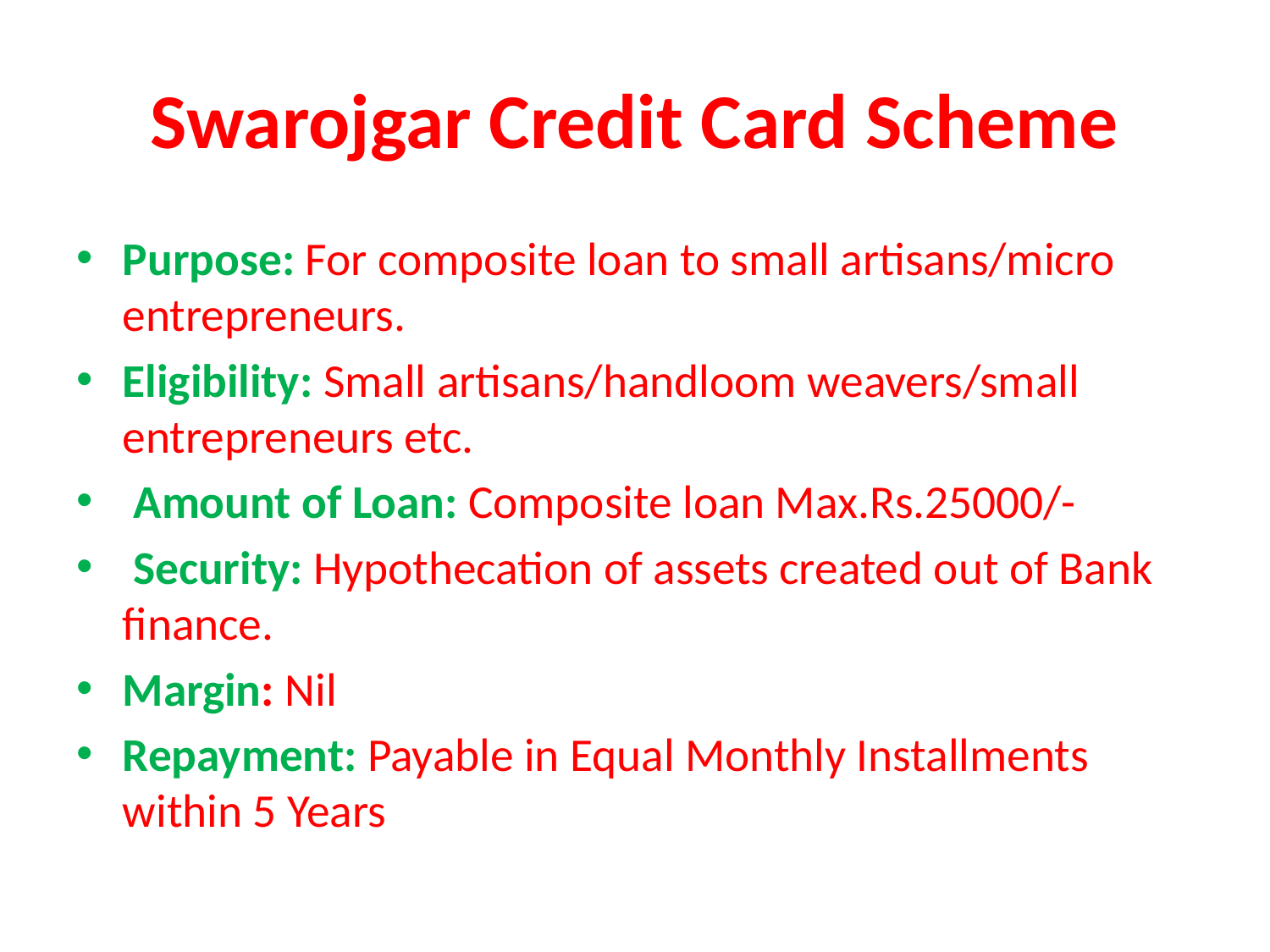

# Swarojgar Credit Card Scheme
Purpose: For composite loan to small artisans/micro entrepreneurs.
Eligibility: Small artisans/handloom weavers/small entrepreneurs etc.
 Amount of Loan: Composite loan Max.Rs.25000/-
 Security: Hypothecation of assets created out of Bank finance.
Margin: Nil
Repayment: Payable in Equal Monthly Installments within 5 Years